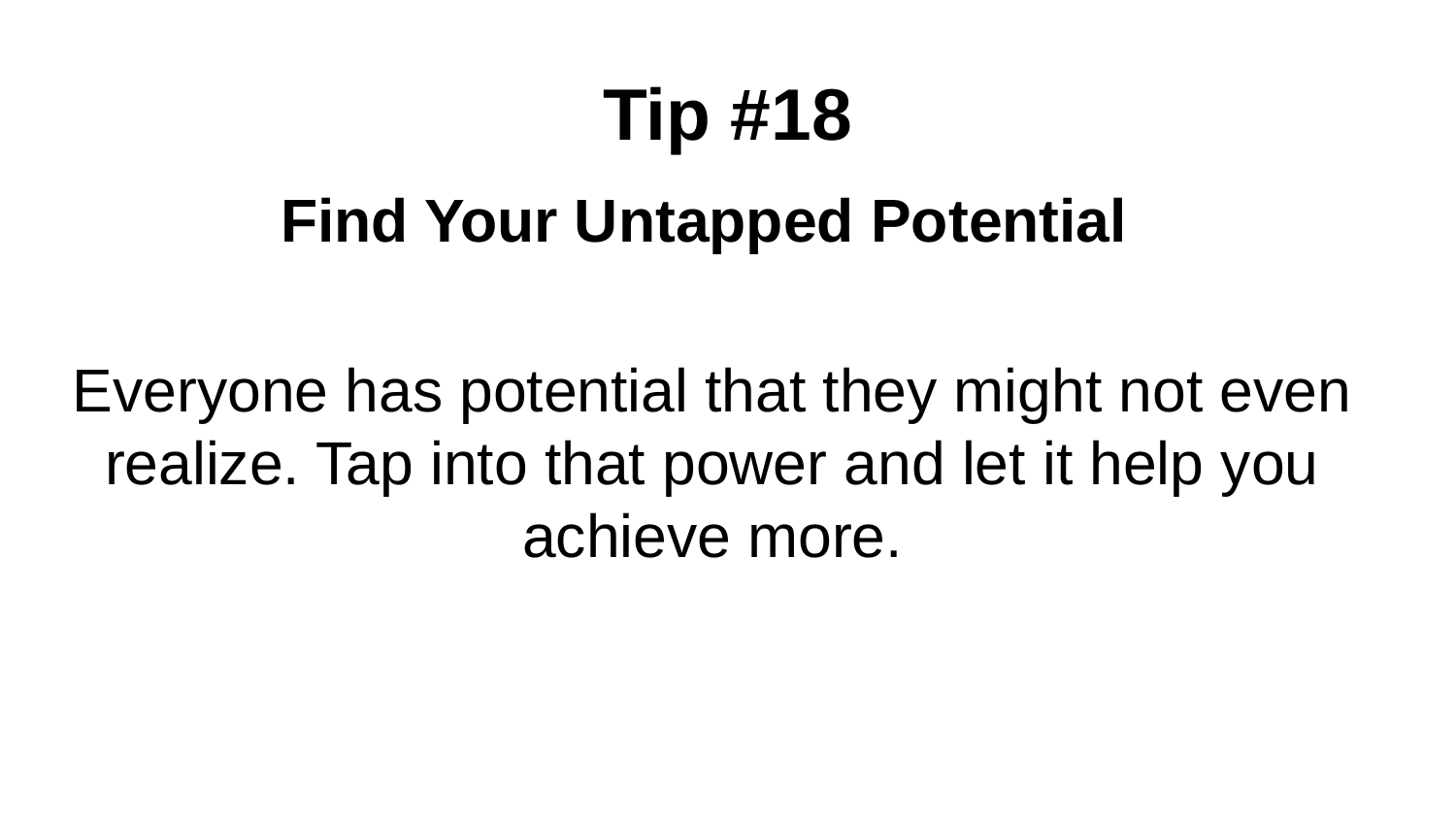

# Tip #18

Find Your Untapped Potential

Everyone has potential that they might not even realize. Tap into that power and let it help you achieve more.